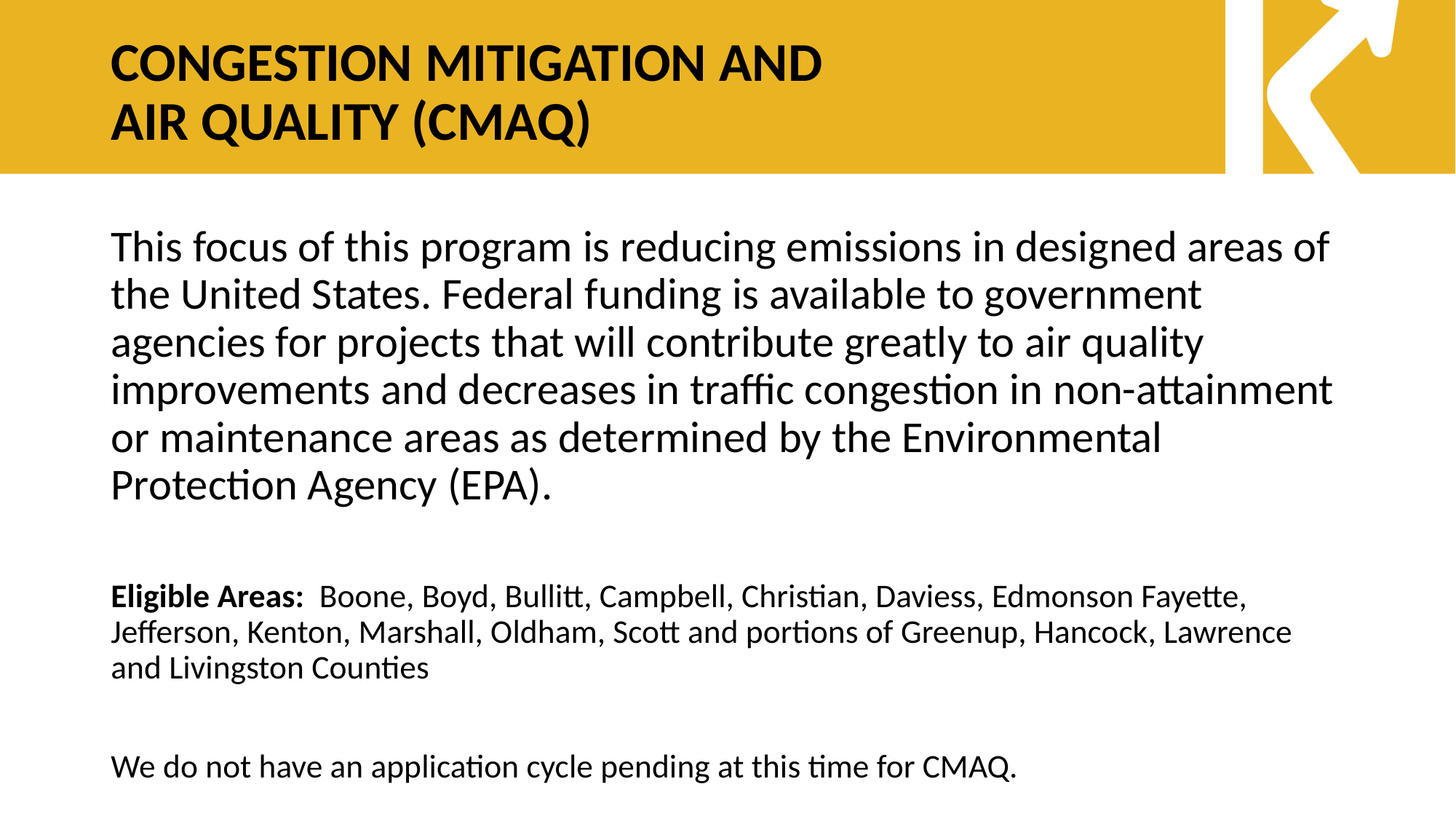

# CONGESTION MITIGATION AND AIR QUALITY (CMAQ)
This focus of this program is reducing emissions in designed areas of the United States. Federal funding is available to government agencies for projects that will contribute greatly to air quality improvements and decreases in traffic congestion in non-attainment or maintenance areas as determined by the Environmental Protection Agency (EPA).

Eligible Areas:  Boone, Boyd, Bullitt, Campbell, Christian, Daviess, Edmonson Fayette, Jefferson, Kenton, Marshall, Oldham, Scott and portions of Greenup, Hancock, Lawrence and Livingston Counties

We do not have an application cycle pending at this time for CMAQ.